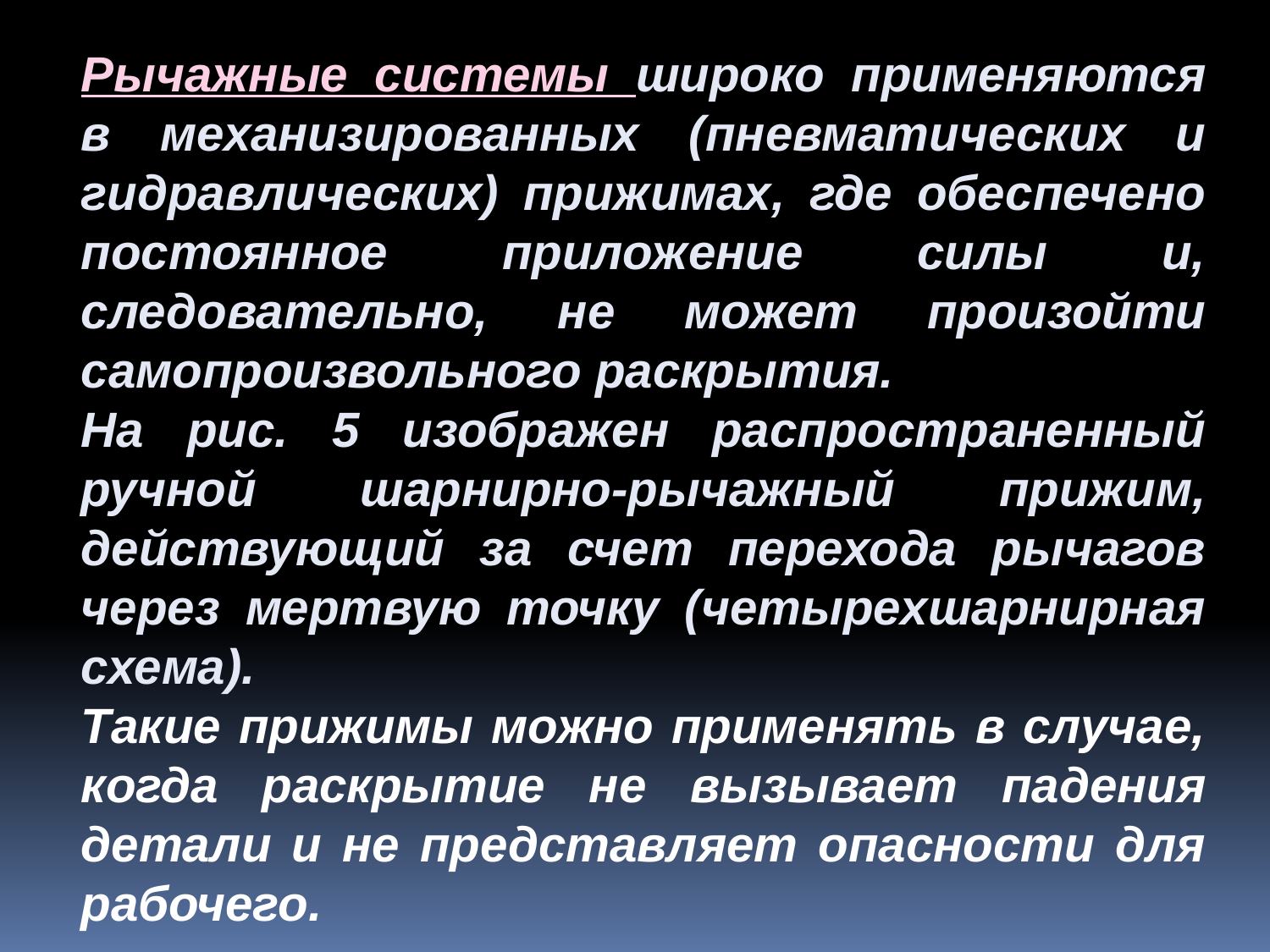

Рычажные системы широко применяются в механизированных (пневматических и гидравлических) прижимах, где обеспечено по­стоянное приложение силы и, следовательно, не может произойти самопроизвольного раскрытия.
На рис. 5 изображен распространенный ручной шарнирно-ры­чажный прижим, действующий за счет перехода рычагов через мертвую точку (четырехшарнирная схема).
Такие прижимы можно применять в случае, когда раскрытие не вызы­вает падения детали и не представляет опасности для рабочего.